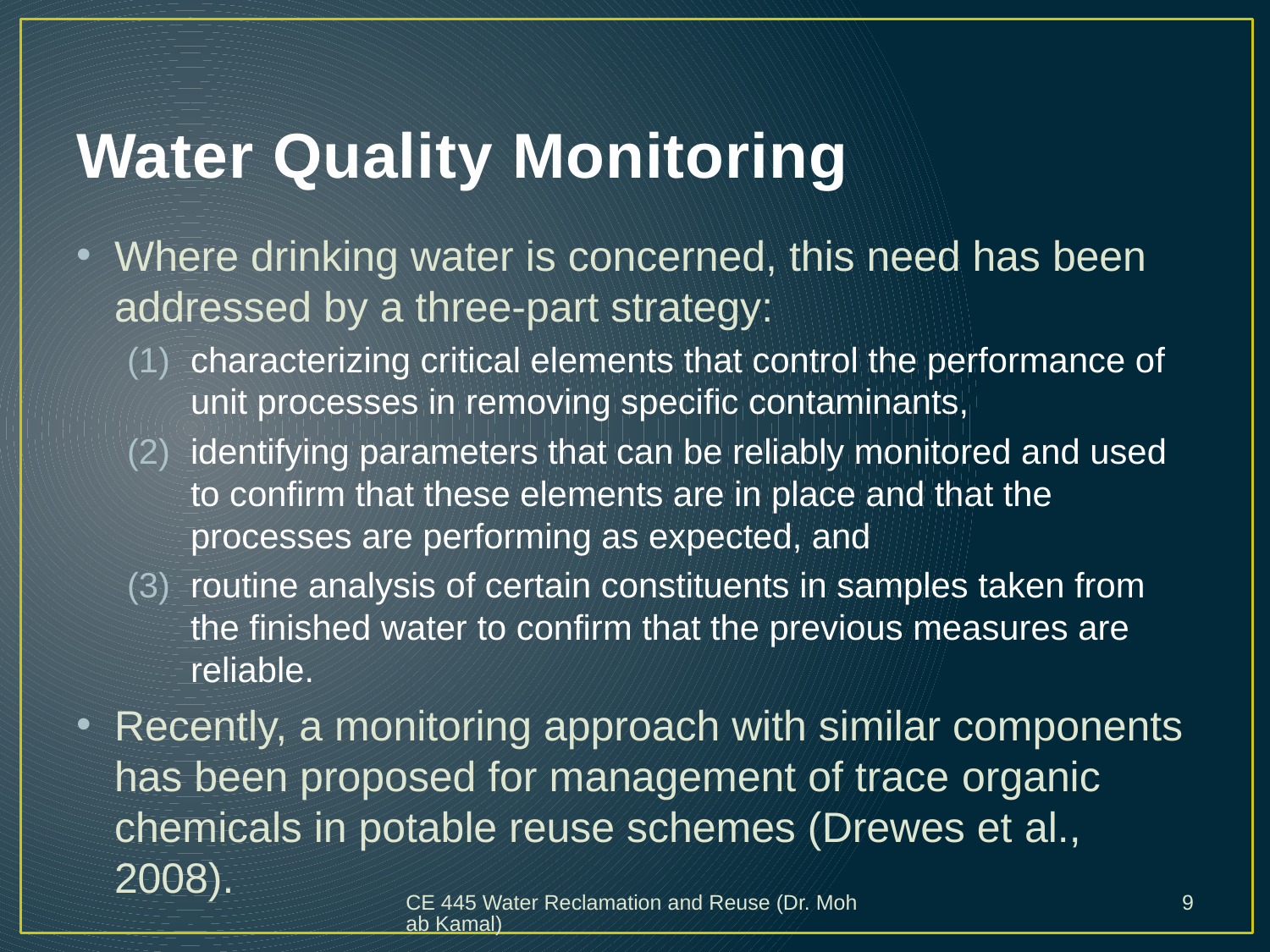

# Water Quality Monitoring
Where drinking water is concerned, this need has been addressed by a three-part strategy:
characterizing critical elements that control the performance of unit processes in removing specific contaminants,
identifying parameters that can be reliably monitored and used to confirm that these elements are in place and that the processes are performing as expected, and
routine analysis of certain constituents in samples taken from the finished water to confirm that the previous measures are reliable.
Recently, a monitoring approach with similar components has been proposed for management of trace organic chemicals in potable reuse schemes (Drewes et al., 2008).

CE 445 Water Reclamation and Reuse (Dr. Mohab Kamal)
9